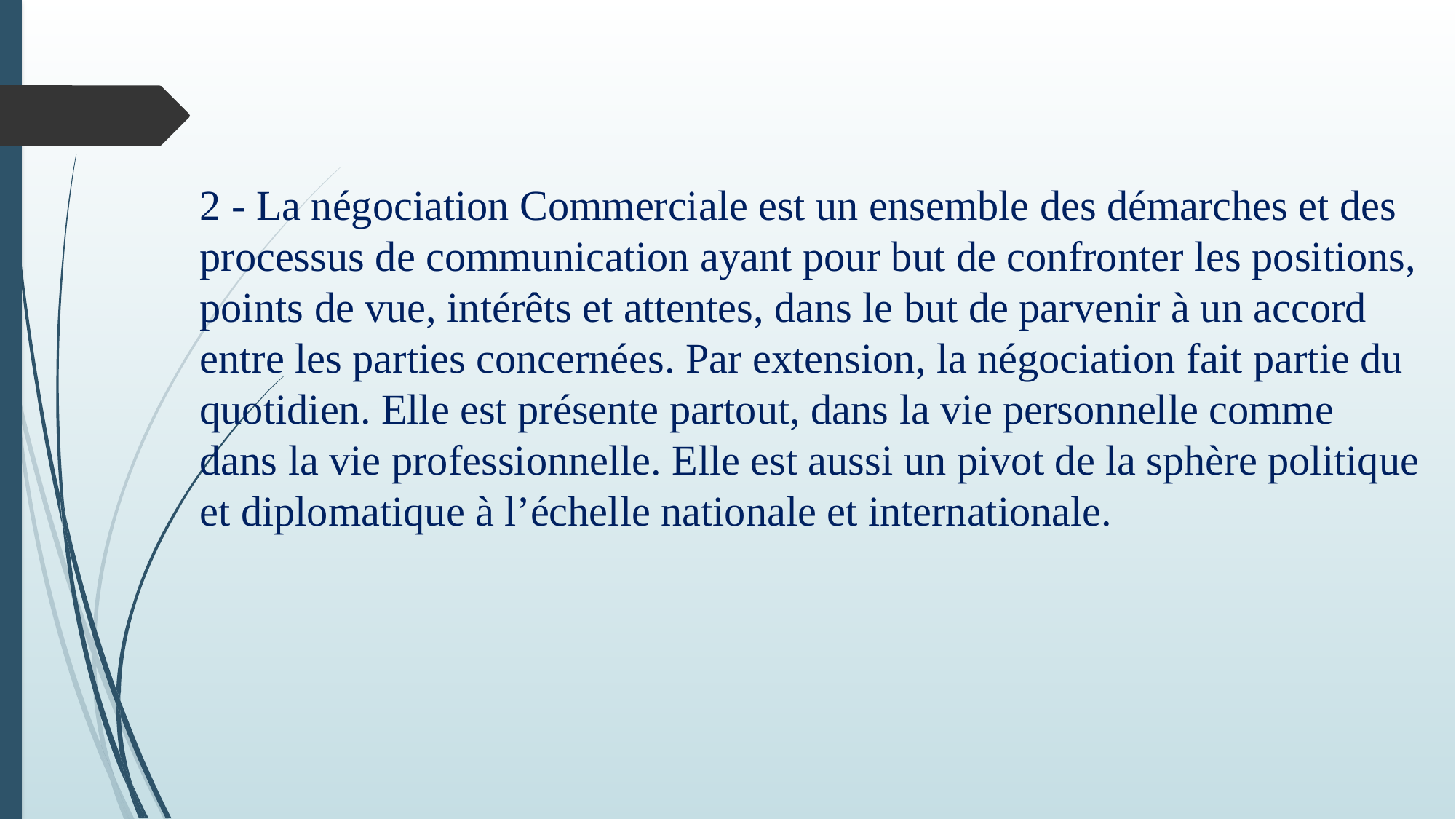

2 - La négociation Commerciale est un ensemble des démarches et des processus de communication ayant pour but de confronter les positions, points de vue, intérêts et attentes, dans le but de parvenir à un accord entre les parties concernées. Par extension, la négociation fait partie du quotidien. Elle est présente partout, dans la vie personnelle comme dans la vie professionnelle. Elle est aussi un pivot de la sphère politique et diplomatique à l’échelle nationale et internationale.